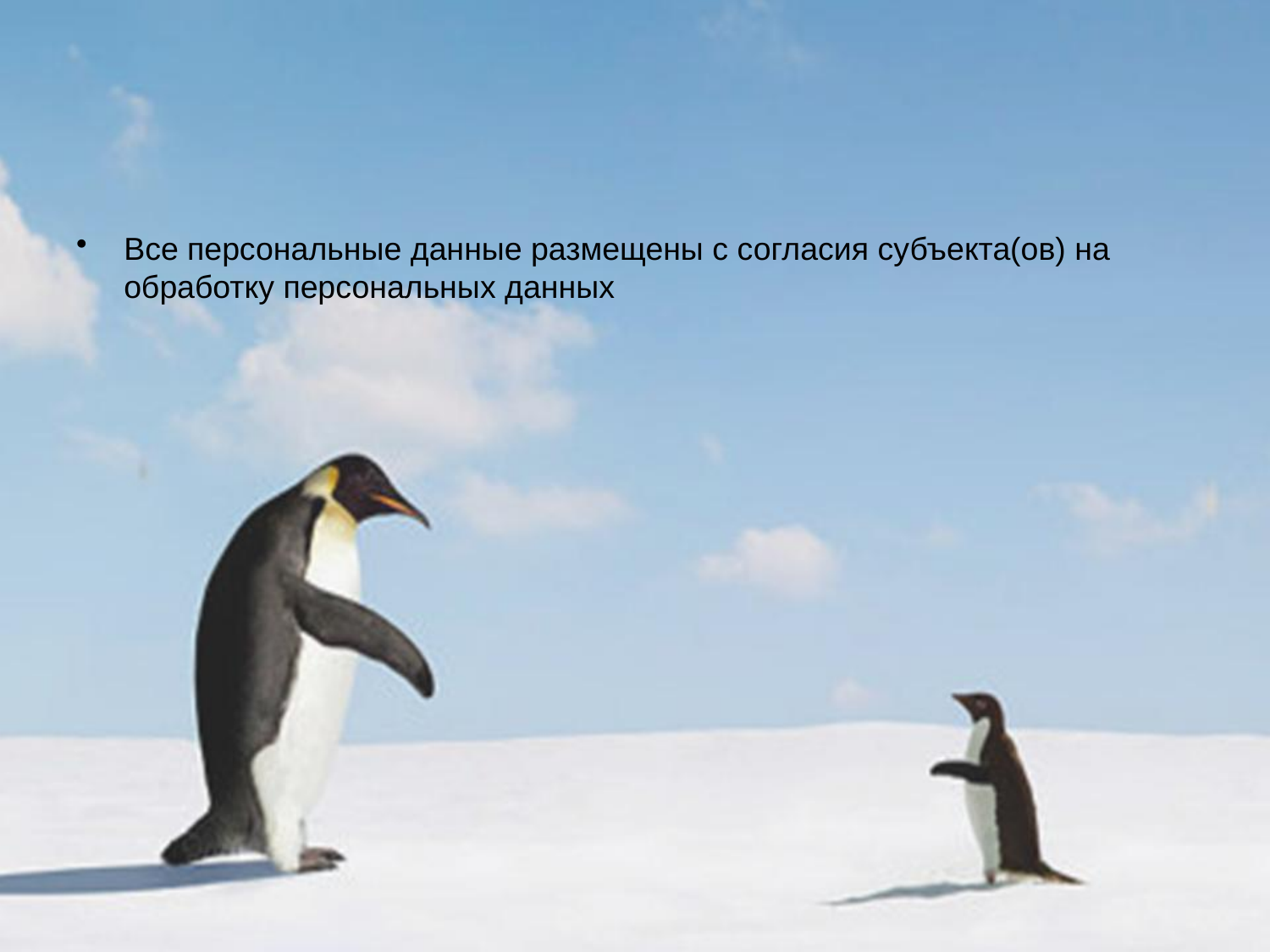

#
Все персональные данные размещены с согласия субъекта(ов) на обработку персональных данных